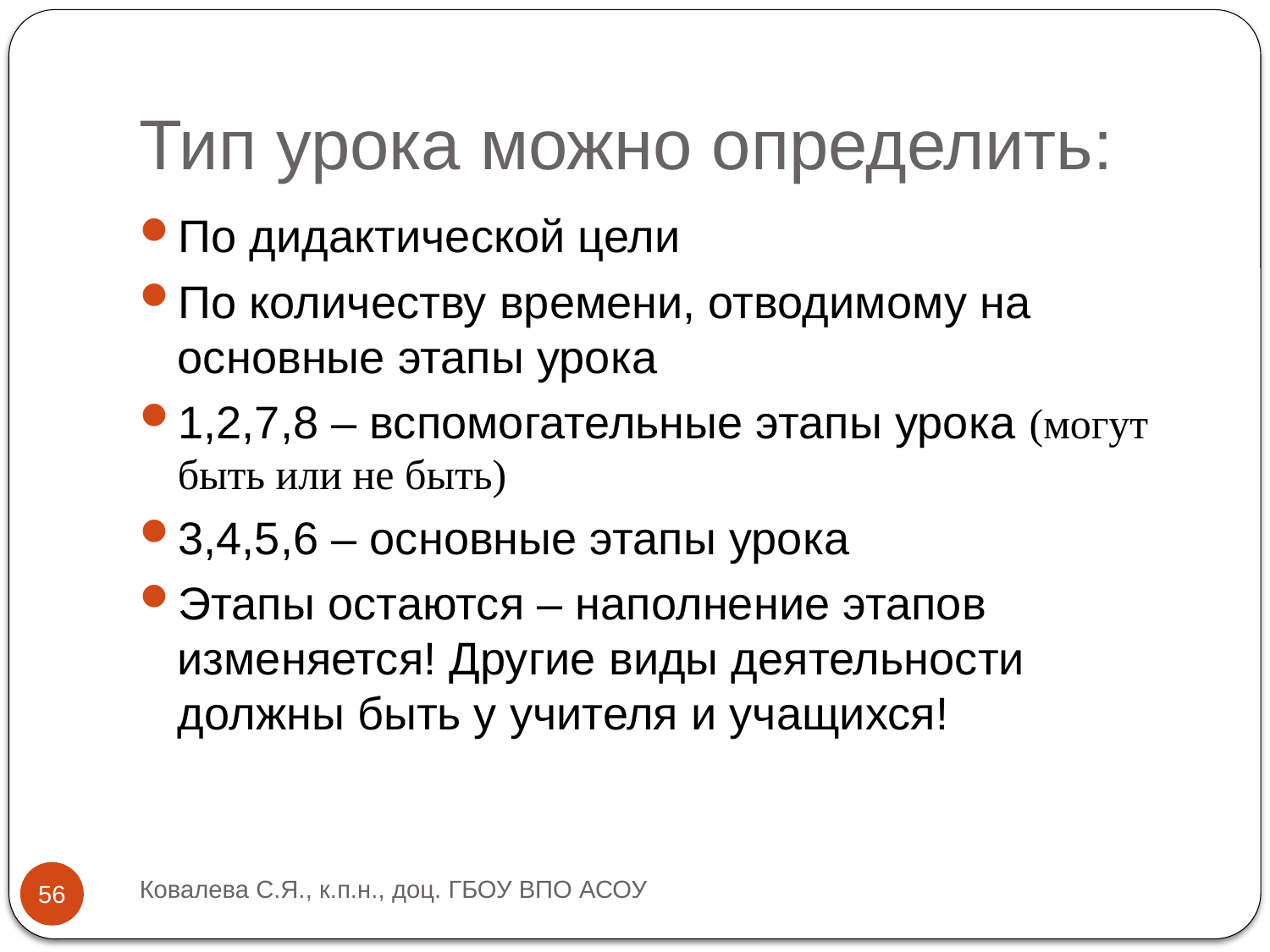

# Тип урока можно определить:
По дидактической цели
По количеству времени, отводимому на основные этапы урока
1,2,7,8 – вспомогательные этапы урока (могут быть или не быть)
3,4,5,6 – основные этапы урока
Этапы остаются – наполнение этапов изменяется! Другие виды деятельности должны быть у учителя и учащихся!
Ковалева С.Я., к.п.н., доц. ГБОУ ВПО АСОУ
56